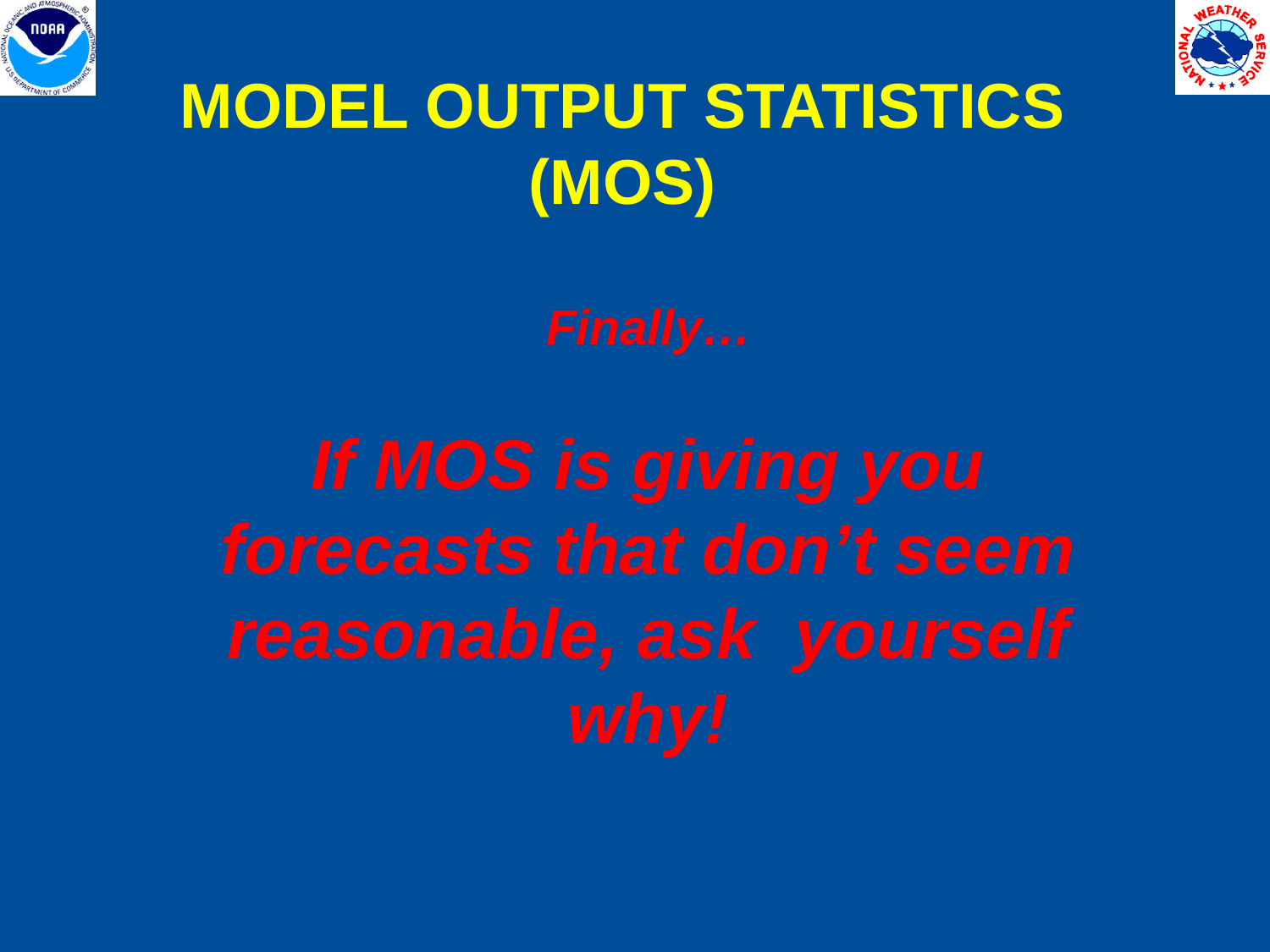

MODEL OUTPUT STATISTICS (MOS)
Finally…
If MOS is giving you forecasts that don’t seem reasonable, ask  yourself why!